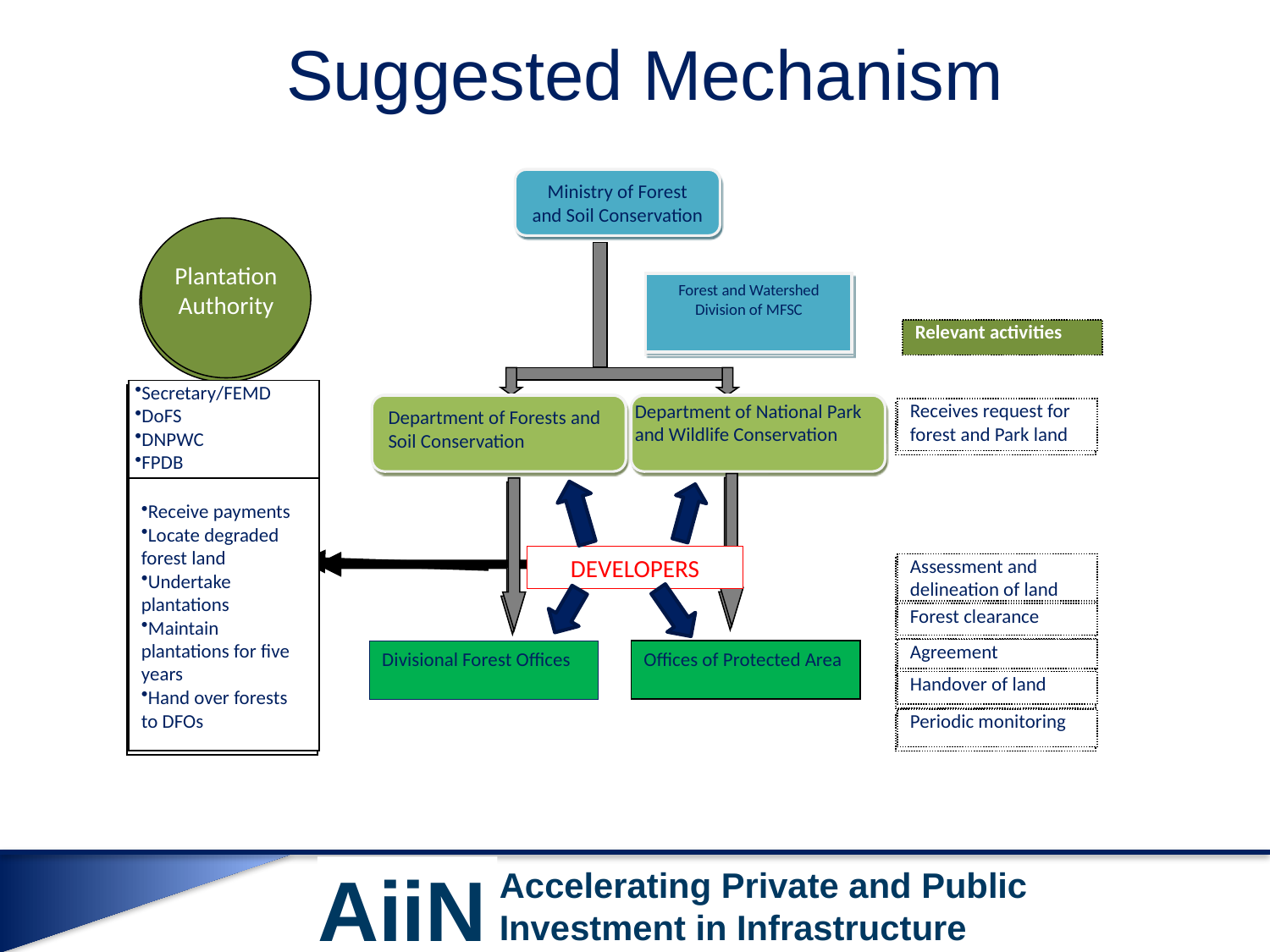

# Suggested Mechanism

Ministry of Forest and Soil Conservation
Forest Enterprise and Management Division of MFSC
Department of Forests
Department of National Park and Wildlife Conservation
District Forest Offices
Offices of Protected Area
Ministry of Forest and Soil Conservation
Forest and Watershed Division of MFSC
Department of Forests and Soil Conservation
Department of National Park and Wildlife Conservation
Divisional Forest Offices
Offices of Protected Area
Plantation Authority
Secretary/FEMD
DoFS
DNPWC
FPDB

Receive payments
Locate degraded forest land
Undertake plantations
Maintain plantations for five years
Hand over forests to DFOs

Steering Committee
FEMD
DoF
DNPWC
FPDB
Forest Product Development Board
Receive payments
Procure private land
Undertake plantations
Maintain plantations for five years

Relevant activities
Receives request for forest and Park land
Receives request for forest and Park land

DEVELOPERS
Assessment and delineation of land

Forest clearance

Agreement
Handover of land
Periodic monitoring
Assessment and delineation of land

Forest clearance

Agreement
Handover of land
Periodic monitoring